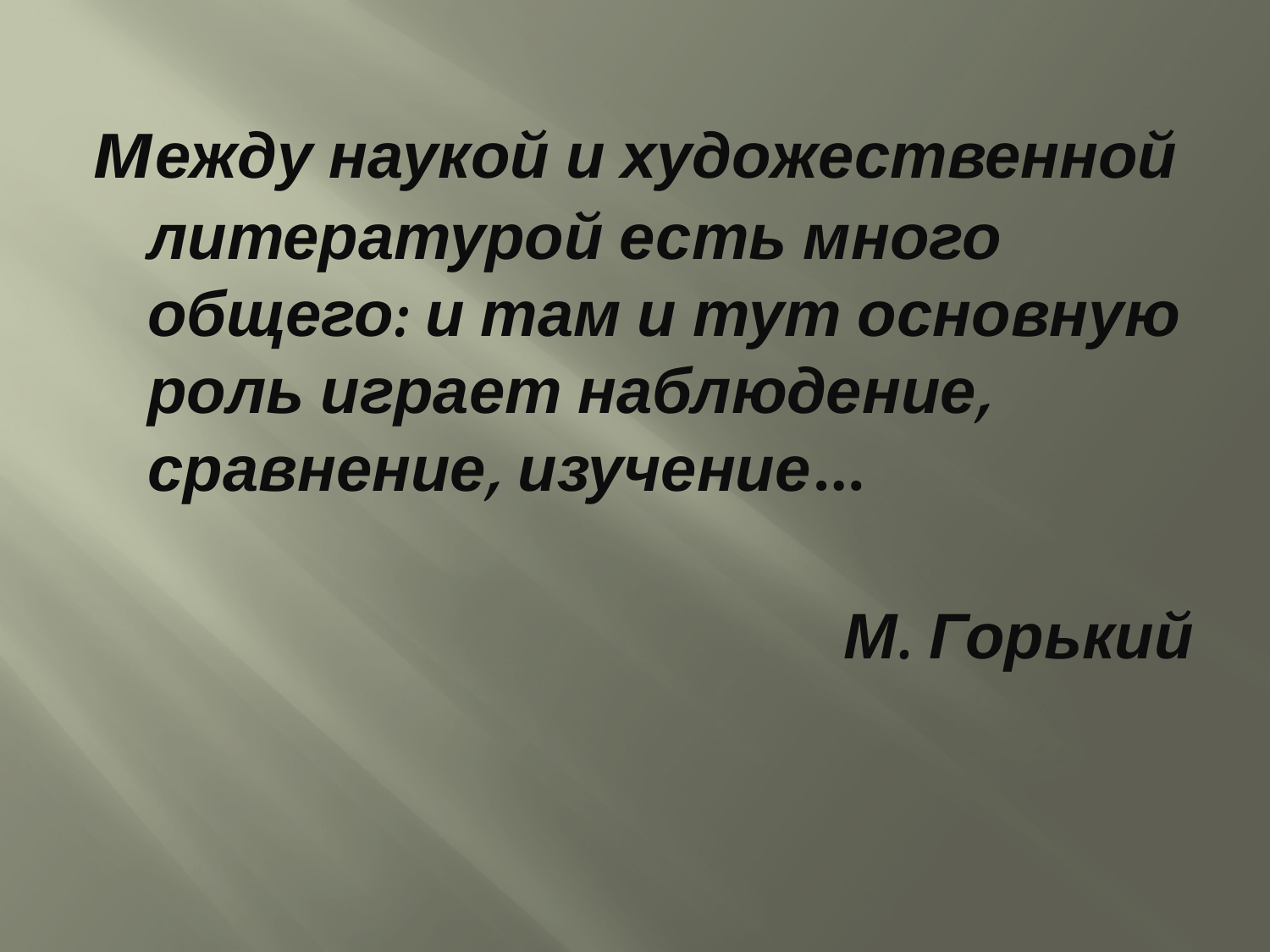

между наукой и художественной литературой есть много общего: и там и тут основную роль играет наблюдение, сравнение, изучение…
                                                                                                   М. Горький